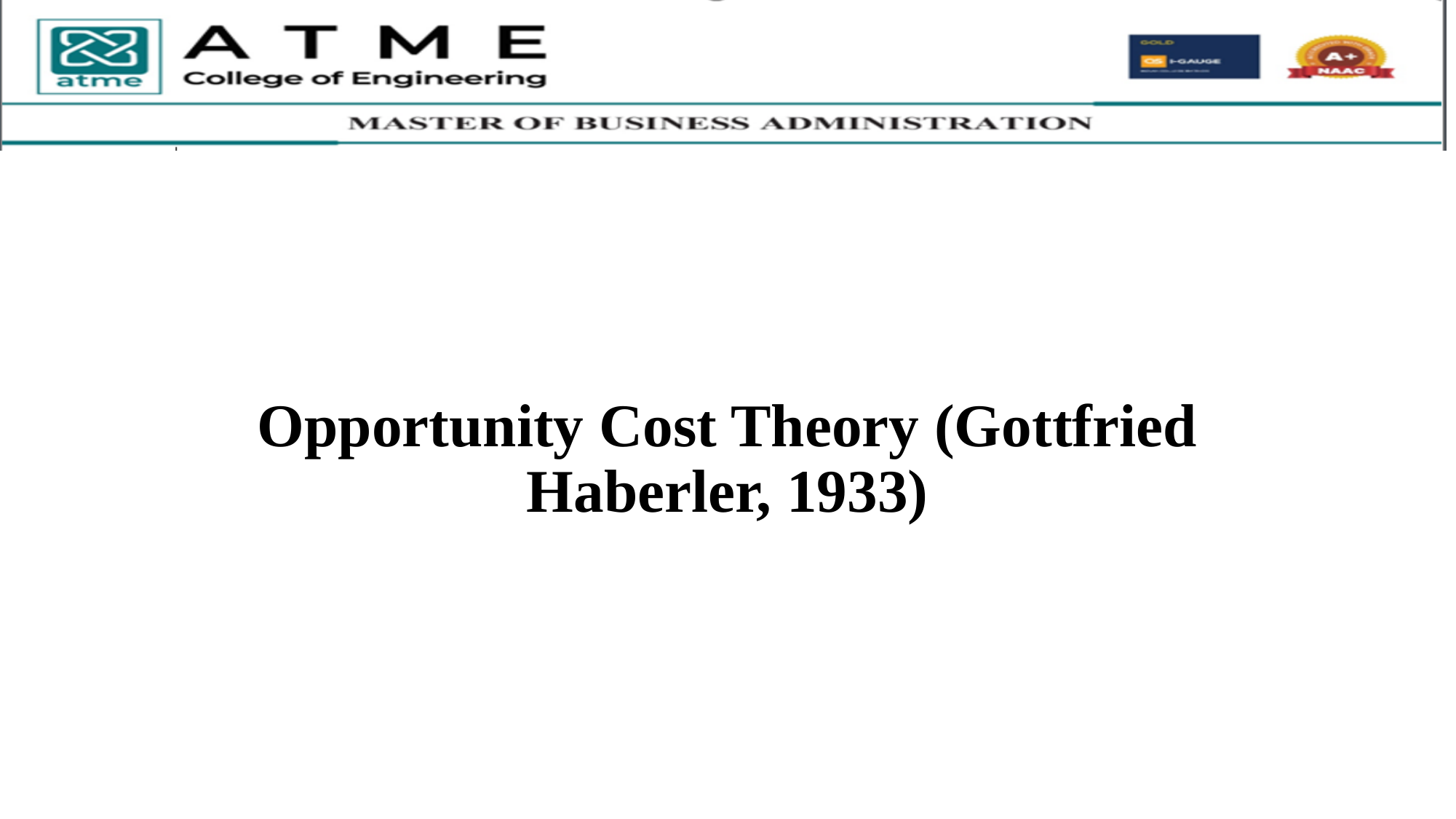

# Opportunity Cost Theory (Gottfried Haberler, 1933)